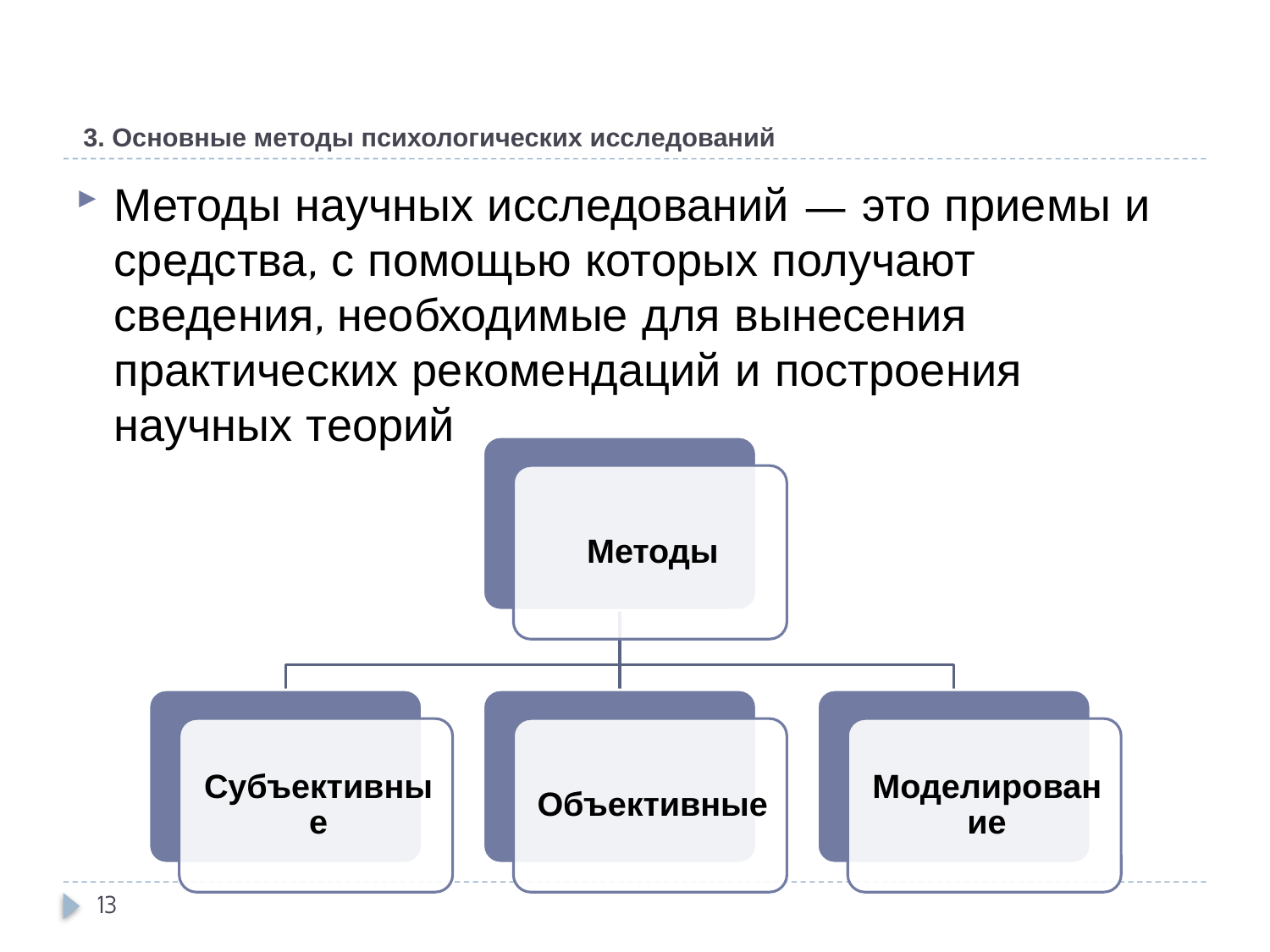

# 3. Основные методы психологических исследований
Методы научных исследований — это приемы и средства, с помощью которых получают сведения, необходимые для вынесения практических рекомендаций и построения научных теорий

Методы
Субъективные
Объективные
Моделирование
13